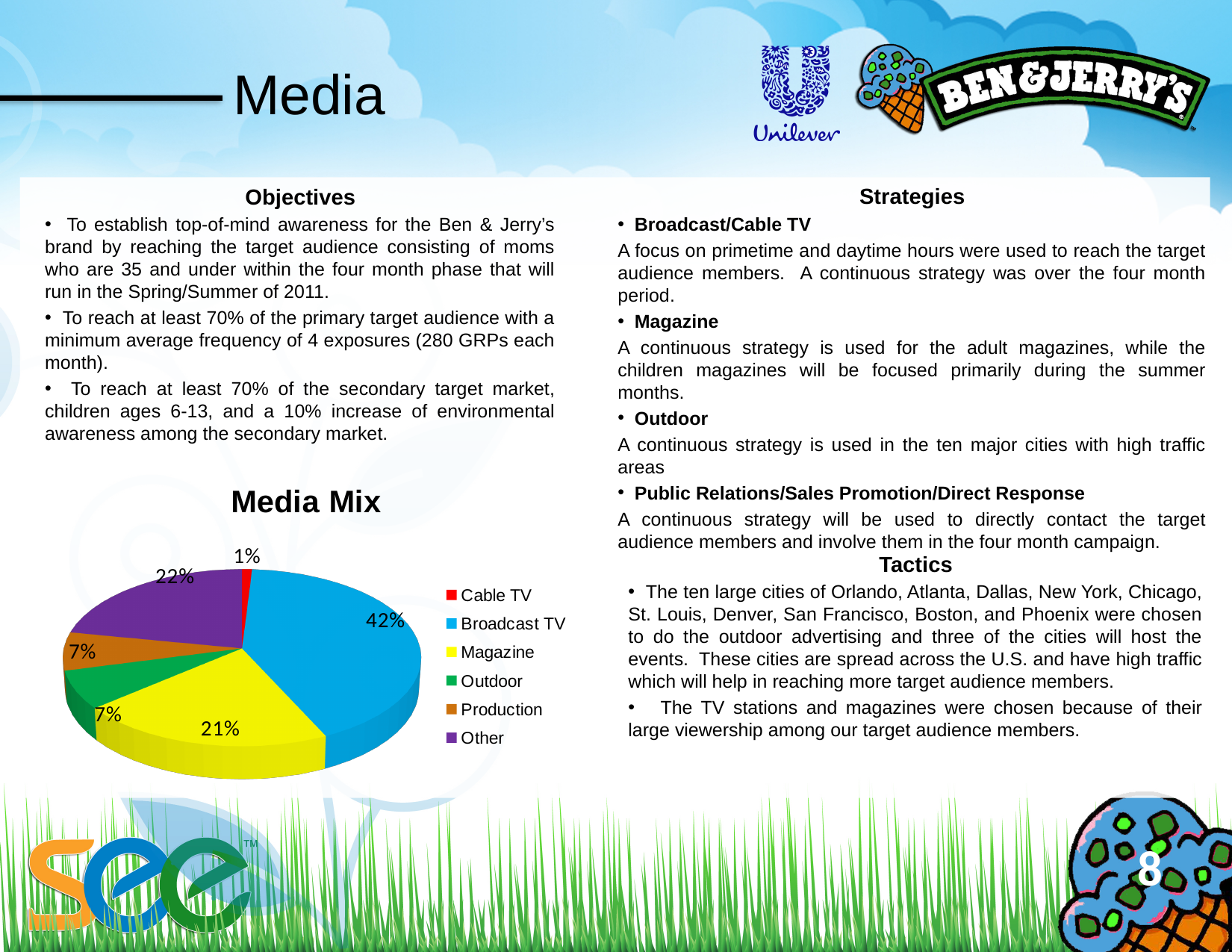

# Media

Objectives
  To establish top-of-mind awareness for the Ben & Jerry’s brand by reaching the target audience consisting of moms who are 35 and under within the four month phase that will run in the Spring/Summer of 2011.
  To reach at least 70% of the primary target audience with a minimum average frequency of 4 exposures (280 GRPs each month).
  To reach at least 70% of the secondary target market, children ages 6-13, and a 10% increase of environmental awareness among the secondary market.

Strategies
  Broadcast/Cable TV
A focus on primetime and daytime hours were used to reach the target audience members.  A continuous strategy was over the four month period.
  Magazine
A continuous strategy is used for the adult magazines, while the children magazines will be focused primarily during the summer months.
  Outdoor
A continuous strategy is used in the ten major cities with high traffic areas
  Public Relations/Sales Promotion/Direct Response
A continuous strategy will be used to directly contact the target audience members and involve them in the four month campaign.

[unsupported chart]

Tactics
  The ten large cities of Orlando, Atlanta, Dallas, New York, Chicago, St. Louis, Denver, San Francisco, Boston, and Phoenix were chosen to do the outdoor advertising and three of the cities will host the events.  These cities are spread across the U.S. and have high traffic which will help in reaching more target audience members.
   The TV stations and magazines were chosen because of their large viewership among our target audience members.

8